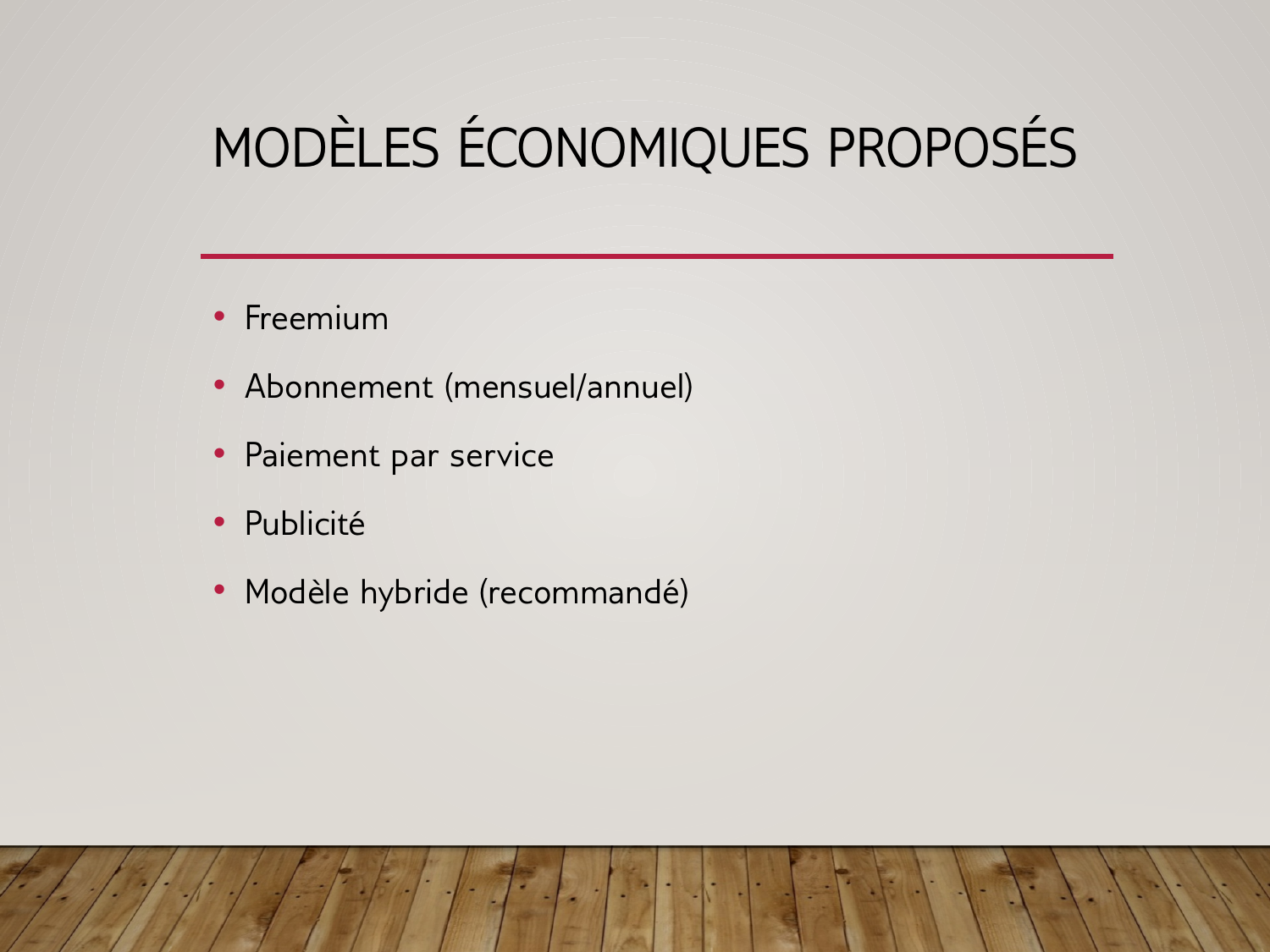

# Modèles économiques proposés
Freemium
Abonnement (mensuel/annuel)
Paiement par service
Publicité
Modèle hybride (recommandé)